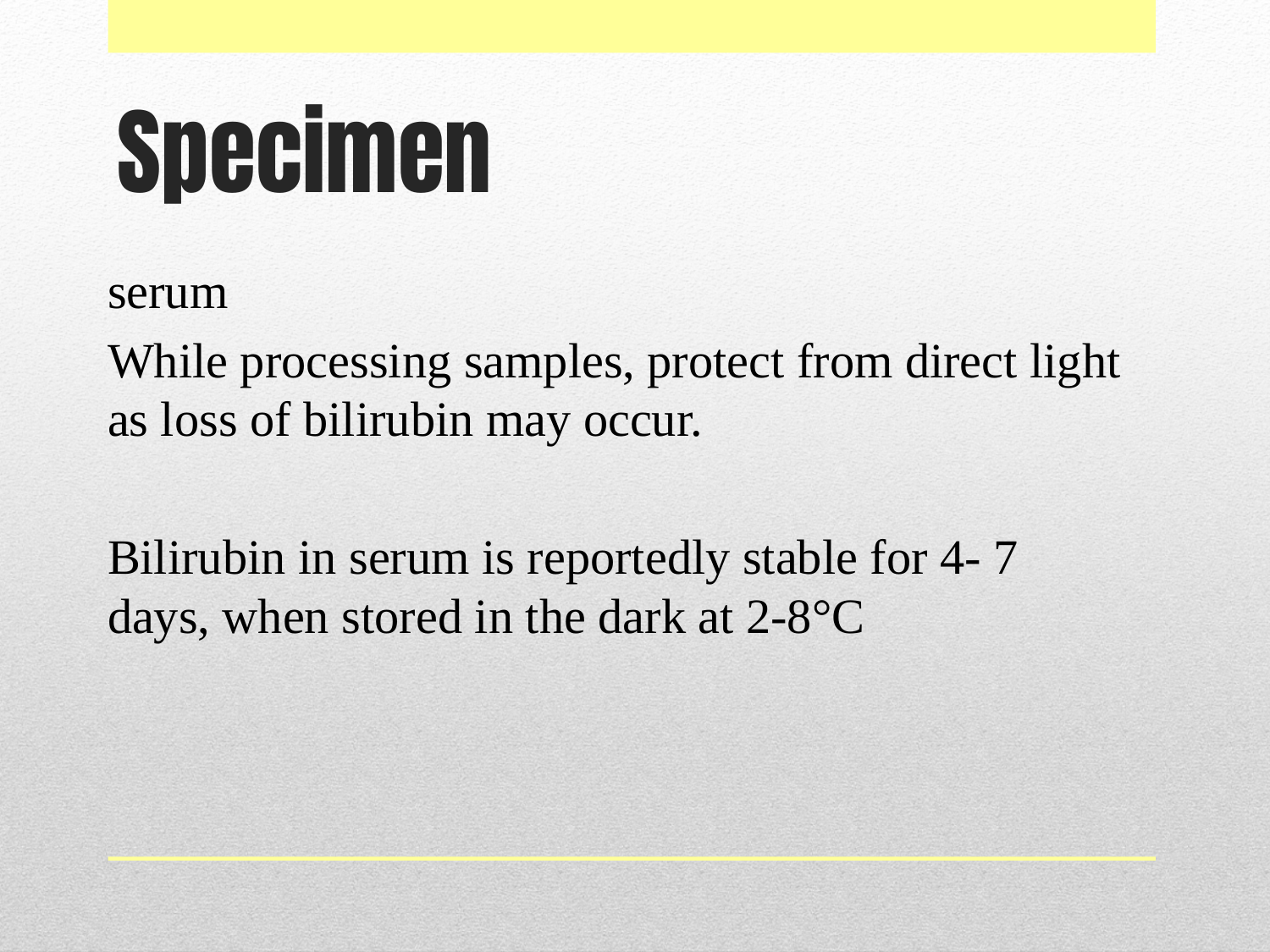

# Specimen
serum
While processing samples, protect from direct light as loss of bilirubin may occur.

Bilirubin in serum is reportedly stable for 4- 7 days, when stored in the dark at 2-8°C